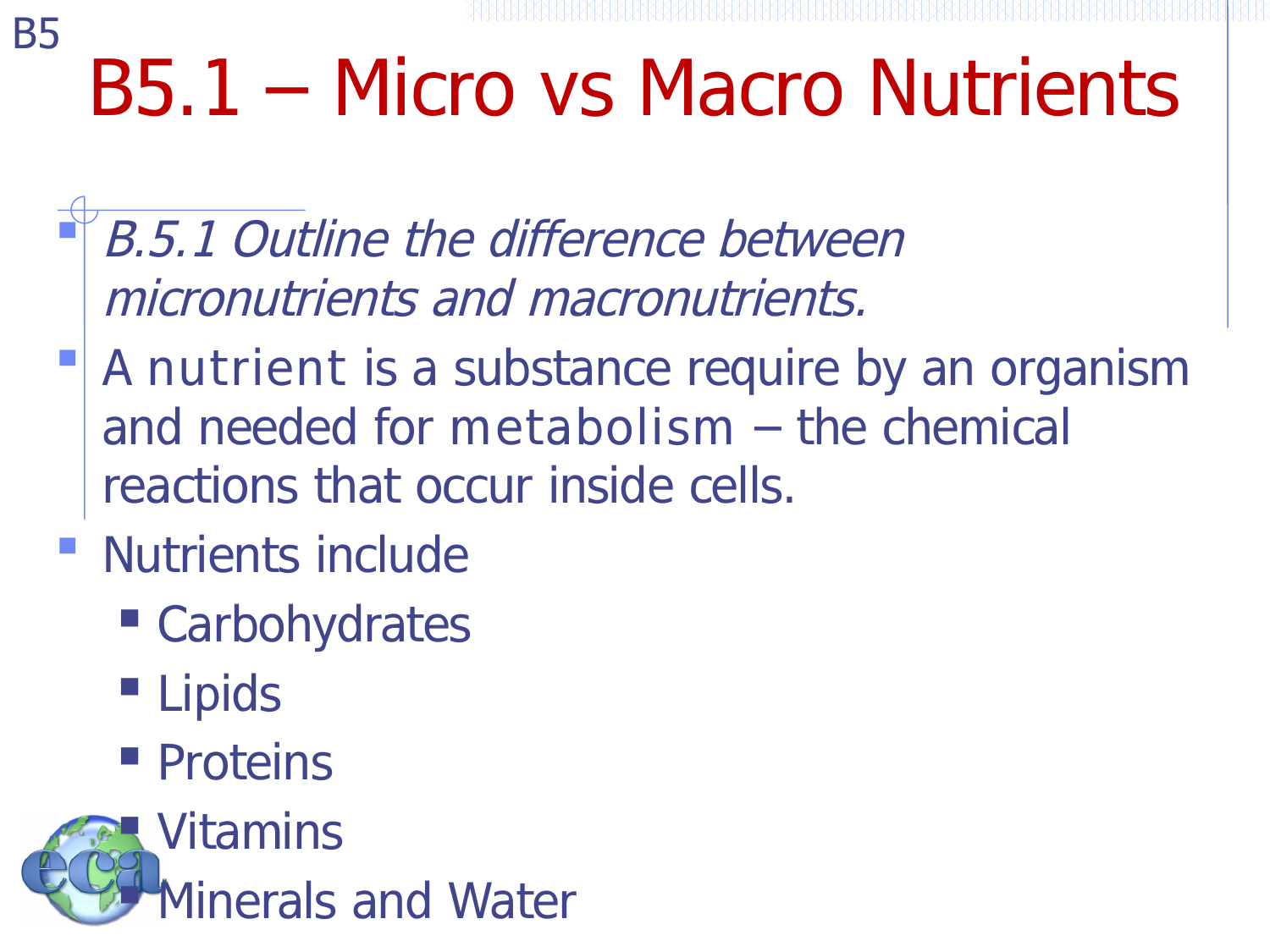

# B5.1 – Micro vs Macro Nutrients
B.5.1 Outline the difference between micronutrients and macronutrients.
A nutrient is a substance require by an organism and needed for metabolism – the chemical reactions that occur inside cells.
Nutrients include
Carbohydrates
Lipids
Proteins
Vitamins
Minerals and Water